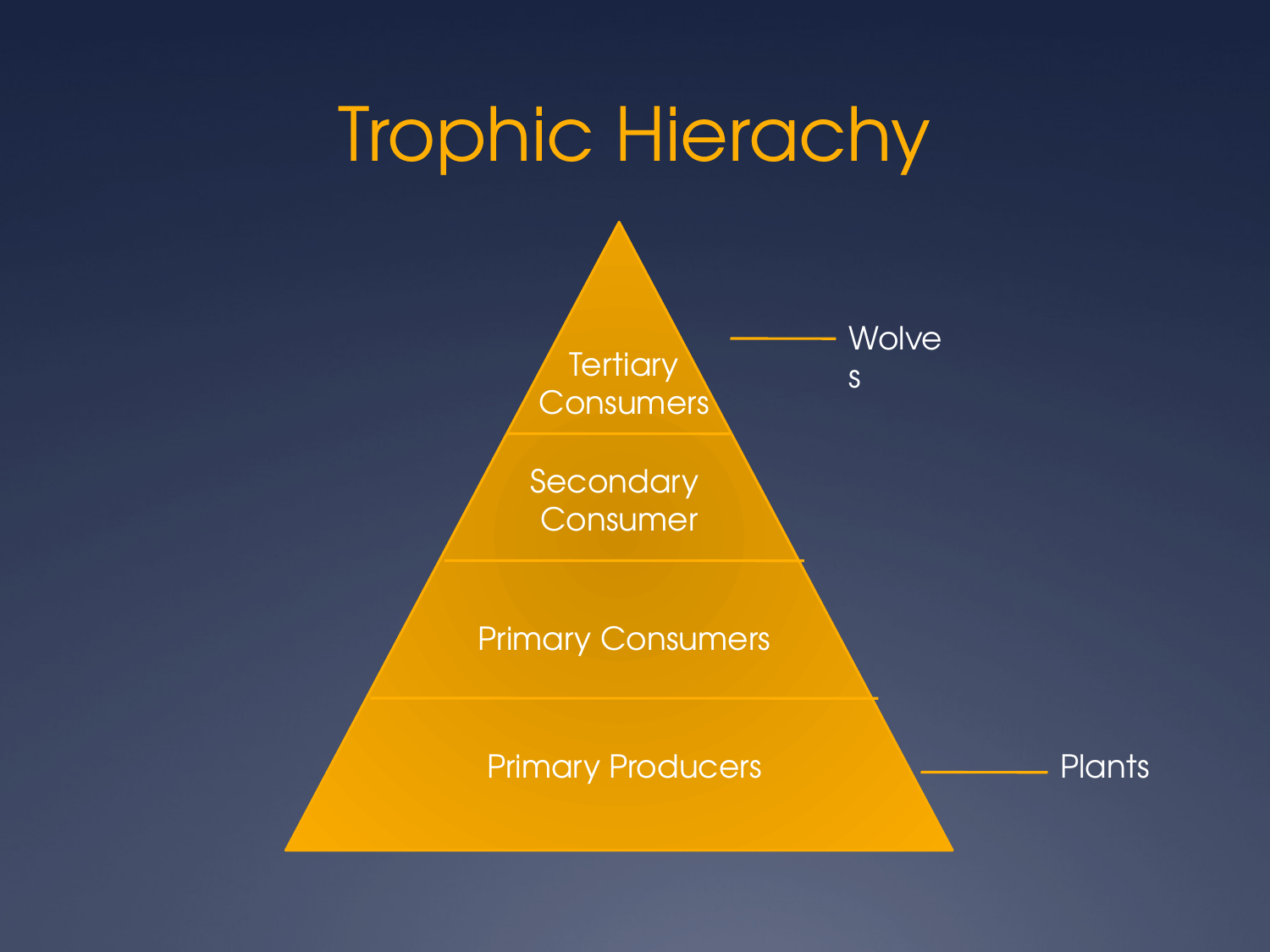

# Trophic Hierachy

Wolves
Tertiary Consumers
Secondary
Consumer
Primary Consumers
Primary Producers
Plants